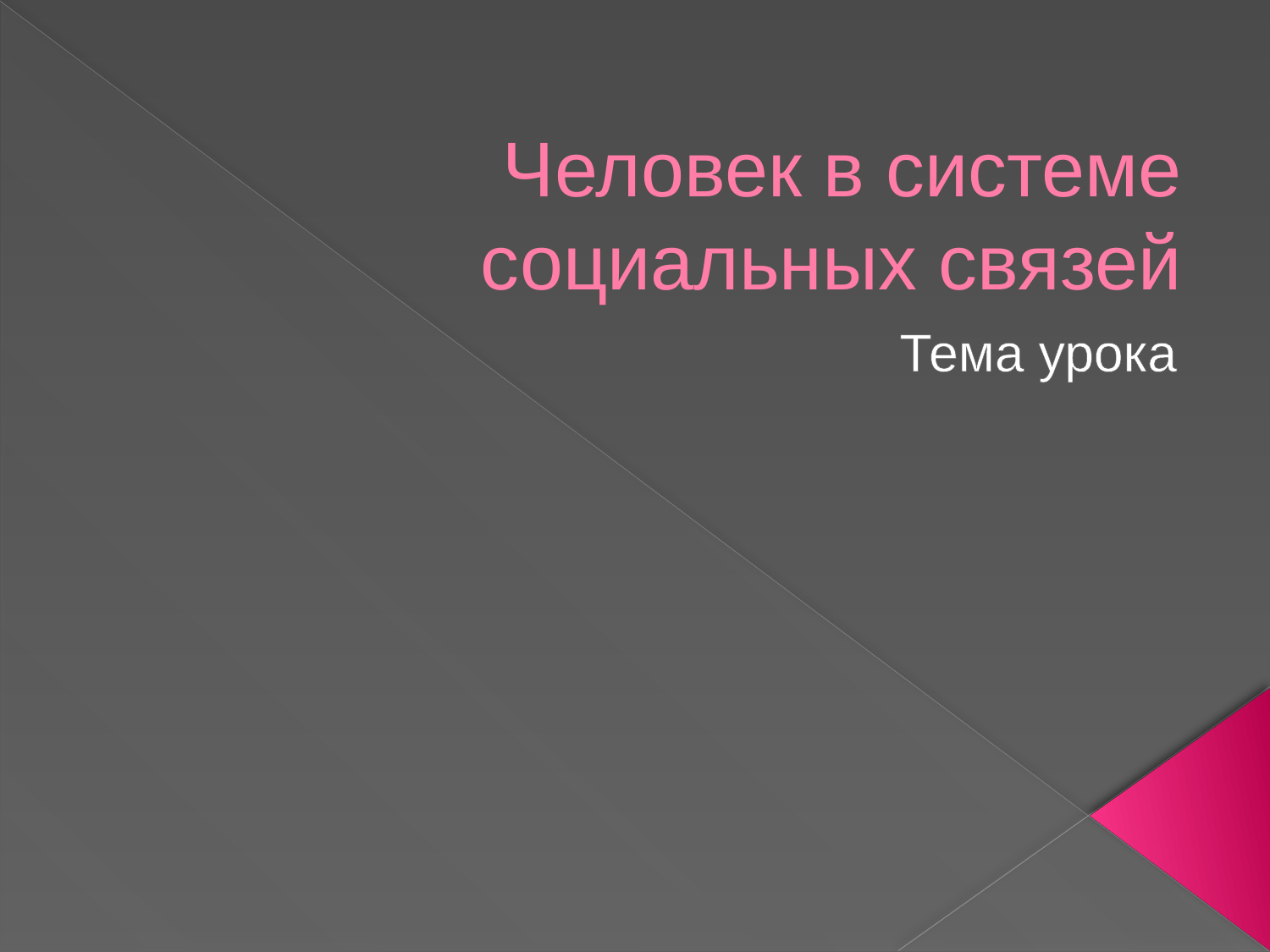

# Человек в системе социальных связей
Тема урока